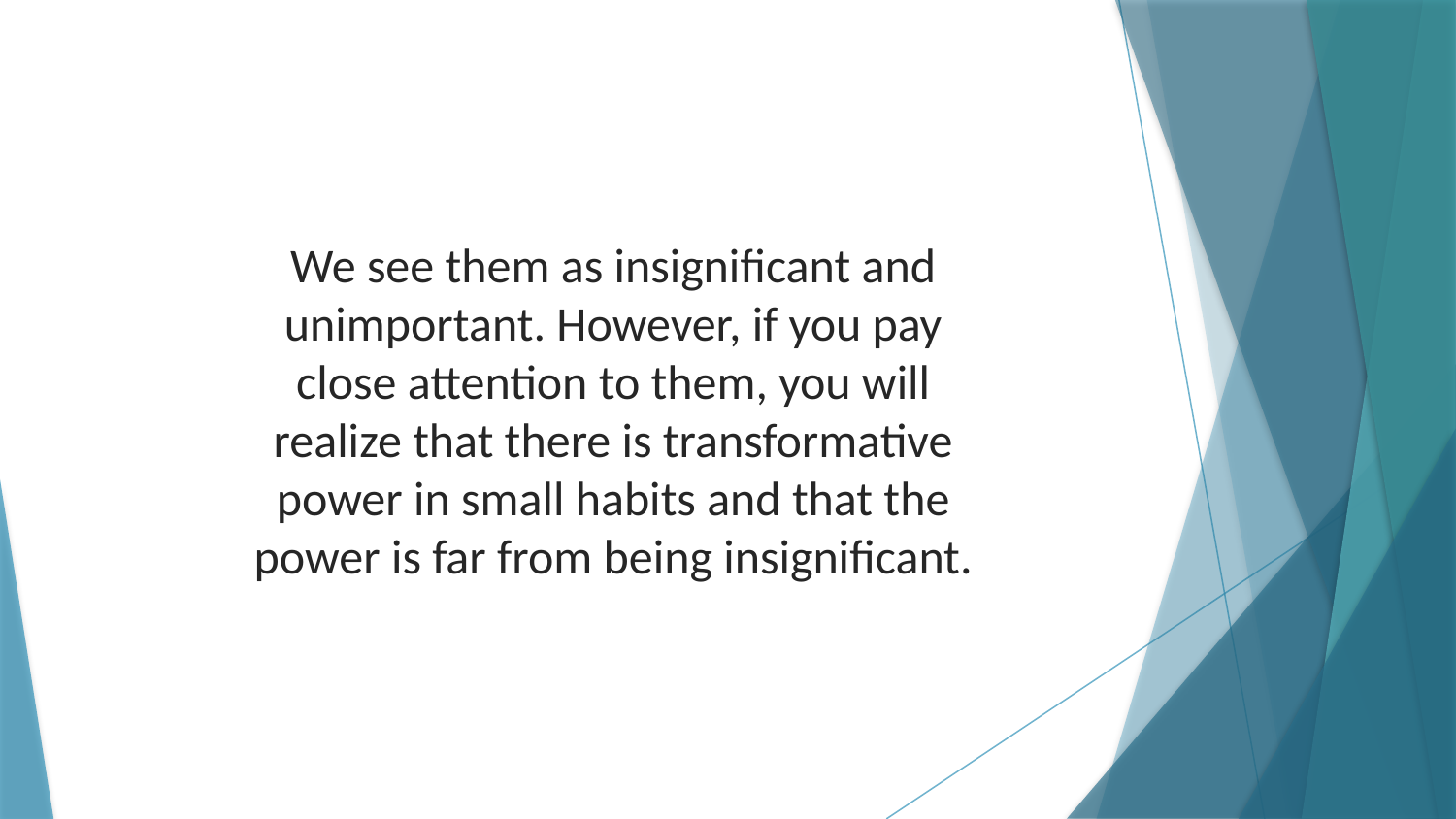

We see them as insignificant and unimportant. However, if you pay close attention to them, you will realize that there is transformative power in small habits and that the power is far from being insignificant.